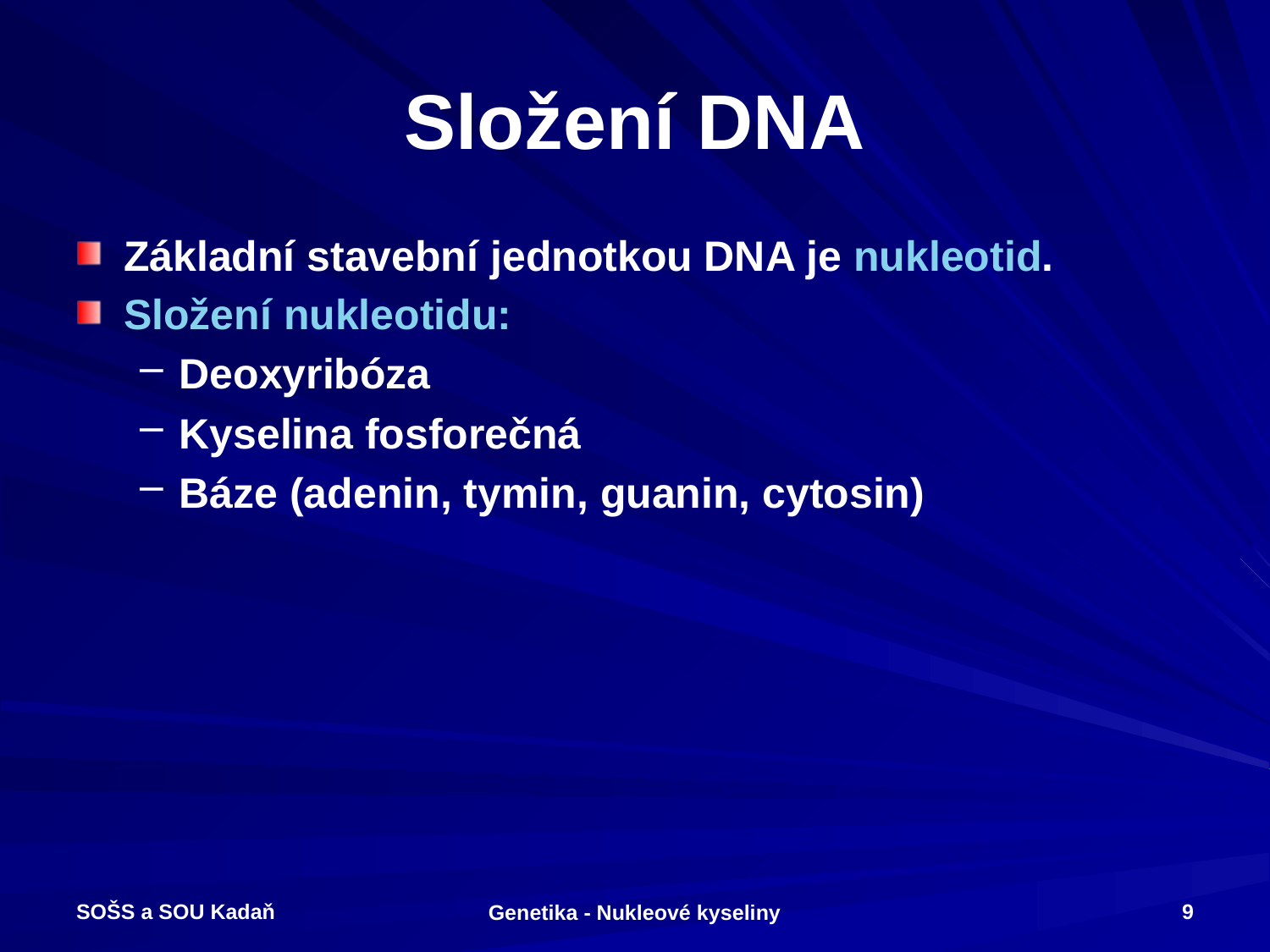

# Složení DNA
Základní stavební jednotkou DNA je nukleotid.
Složení nukleotidu:
Deoxyribóza
Kyselina fosforečná
Báze (adenin, tymin, guanin, cytosin)
SOŠS a SOU Kadaň
9
Genetika - Nukleové kyseliny